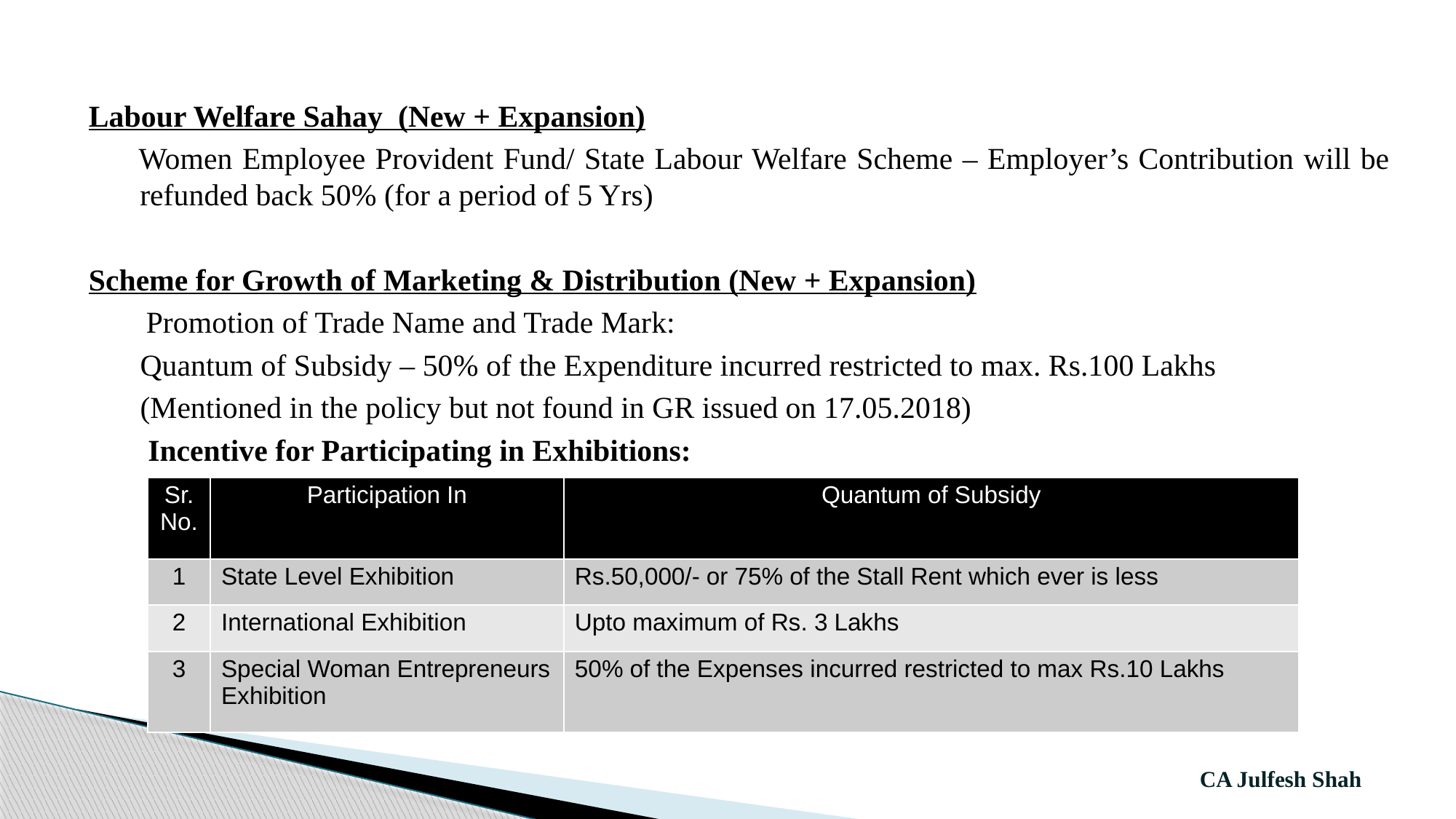

Labour Welfare Sahay  (New + Expansion)
   Women Employee Provident Fund/ State Labour Welfare Scheme – Employer’s Contribution will be refunded back 50% (for a period of 5 Yrs)

Scheme for Growth of Marketing & Distribution (New + Expansion)
     Promotion of Trade Name and Trade Mark:
Quantum of Subsidy – 50% of the Expenditure incurred restricted to max. Rs.100 Lakhs
(Mentioned in the policy but not found in GR issued on 17.05.2018)
    Incentive for Participating in Exhibitions:

| Sr. No. | Participation In | Quantum of Subsidy |
| --- | --- | --- |
| 1 | State Level Exhibition | Rs.50,000/- or 75% of the Stall Rent which ever is less |
| 2 | International Exhibition | Upto maximum of Rs. 3 Lakhs |
| 3 | Special Woman Entrepreneurs Exhibition | 50% of the Expenses incurred restricted to max Rs.10 Lakhs |
CA Julfesh Shah